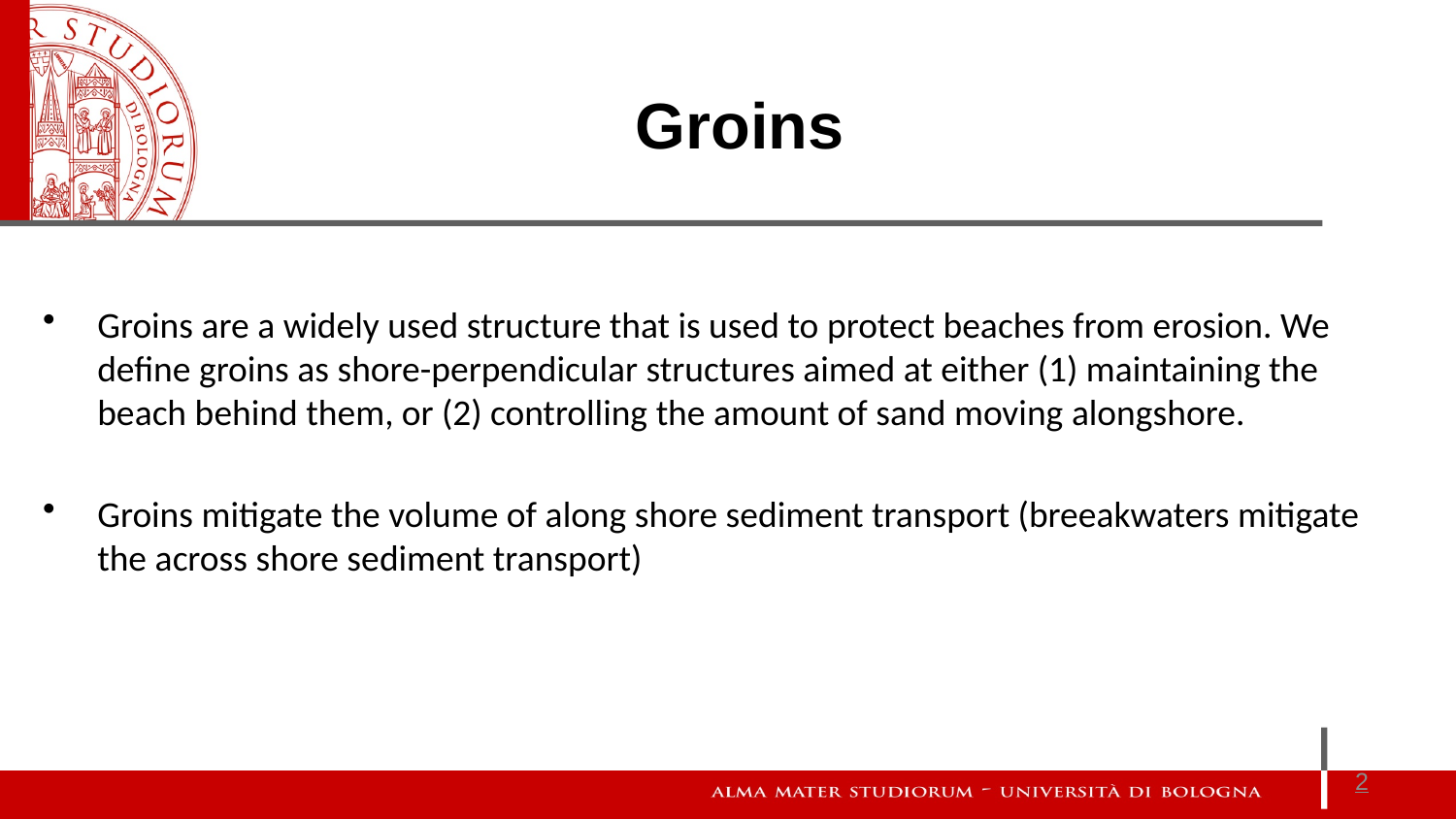

Groins
Groins are a widely used structure that is used to protect beaches from erosion. We define groins as shore-perpendicular structures aimed at either (1) maintaining the beach behind them, or (2) controlling the amount of sand moving alongshore.

Groins mitigate the volume of along shore sediment transport (breeakwaters mitigate the across shore sediment transport)
2